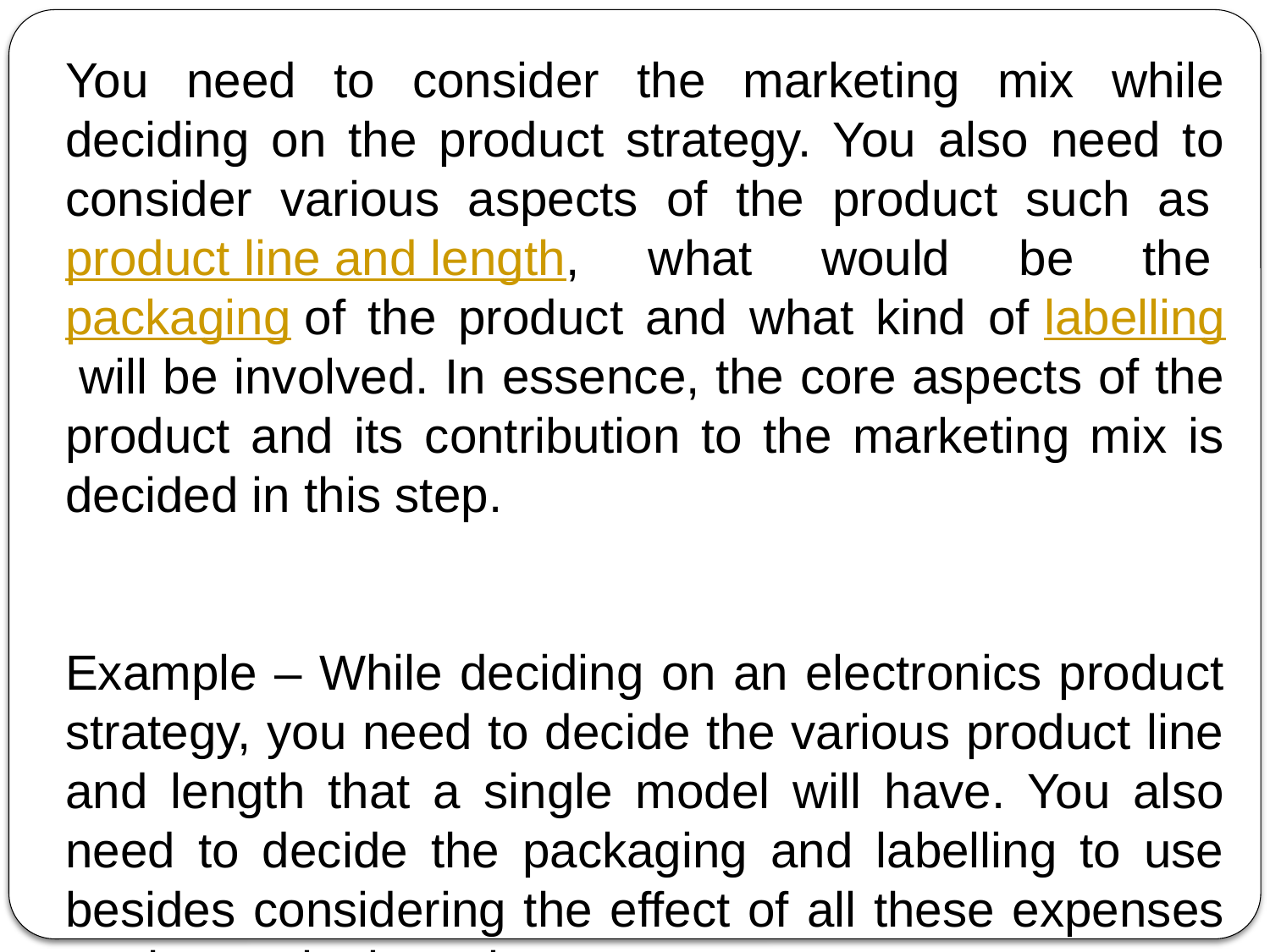

You need to consider the marketing mix while deciding on the product strategy. You also need to consider various aspects of the product such as product line and length, what would be the packaging of the product and what kind of labelling will be involved. In essence, the core aspects of the product and its contribution to the marketing mix is decided in this step.

Example – While deciding on an electronics product strategy, you need to decide the various product line and length that a single model will have. You also need to decide the packaging and labelling to use besides considering the effect of all these expenses on the marketing mix.